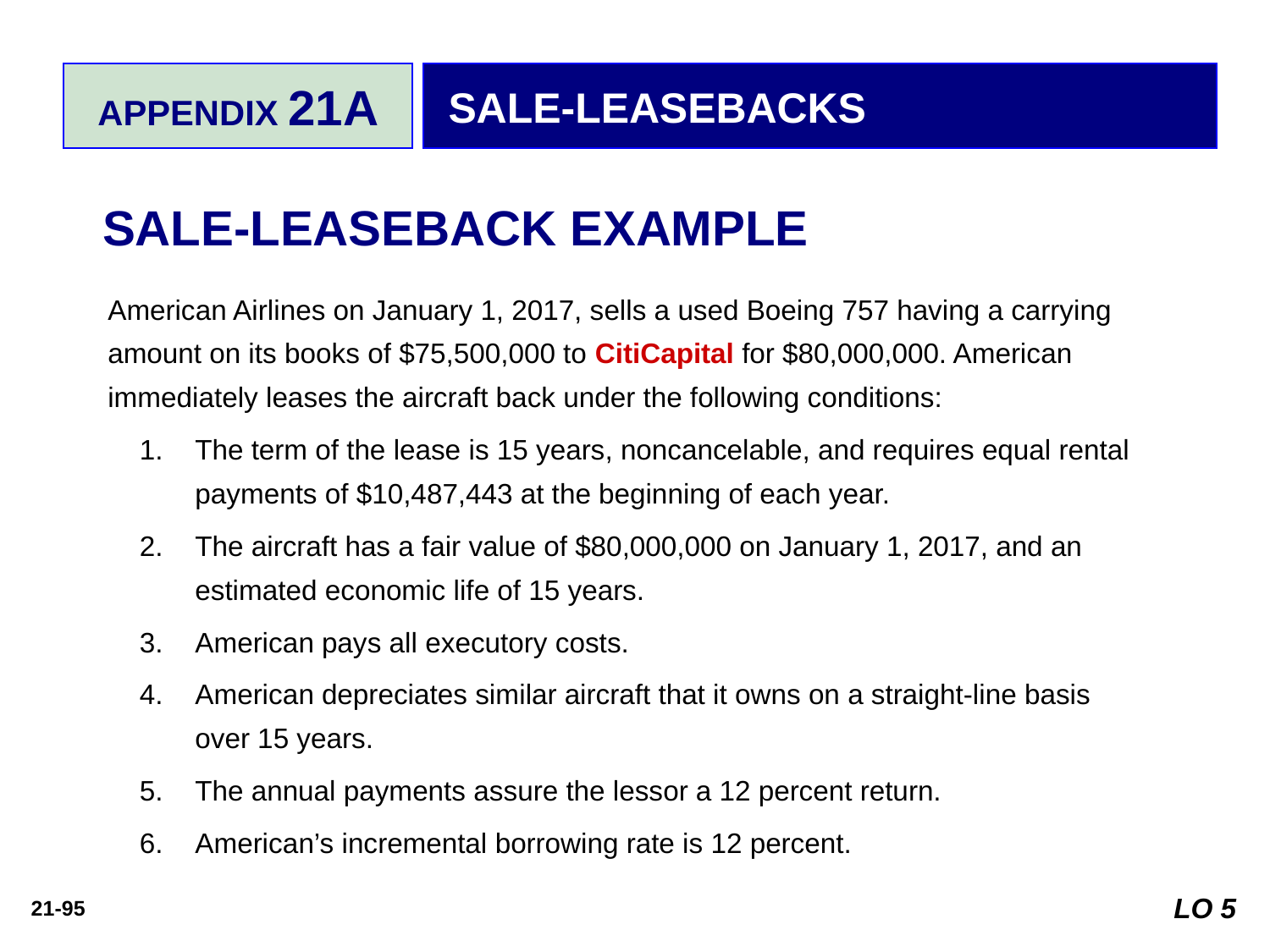

APPENDIX 21A
SALE-LEASEBACKS
SALE-LEASEBACK EXAMPLE
American Airlines on January 1, 2017, sells a used Boeing 757 having a carrying amount on its books of $75,500,000 to CitiCapital for $80,000,000. American immediately leases the aircraft back under the following conditions:
The term of the lease is 15 years, noncancelable, and requires equal rental payments of $10,487,443 at the beginning of each year.
The aircraft has a fair value of $80,000,000 on January 1, 2017, and an estimated economic life of 15 years.
American pays all executory costs.
American depreciates similar aircraft that it owns on a straight-line basis over 15 years.
The annual payments assure the lessor a 12 percent return.
American’s incremental borrowing rate is 12 percent.
LO 5